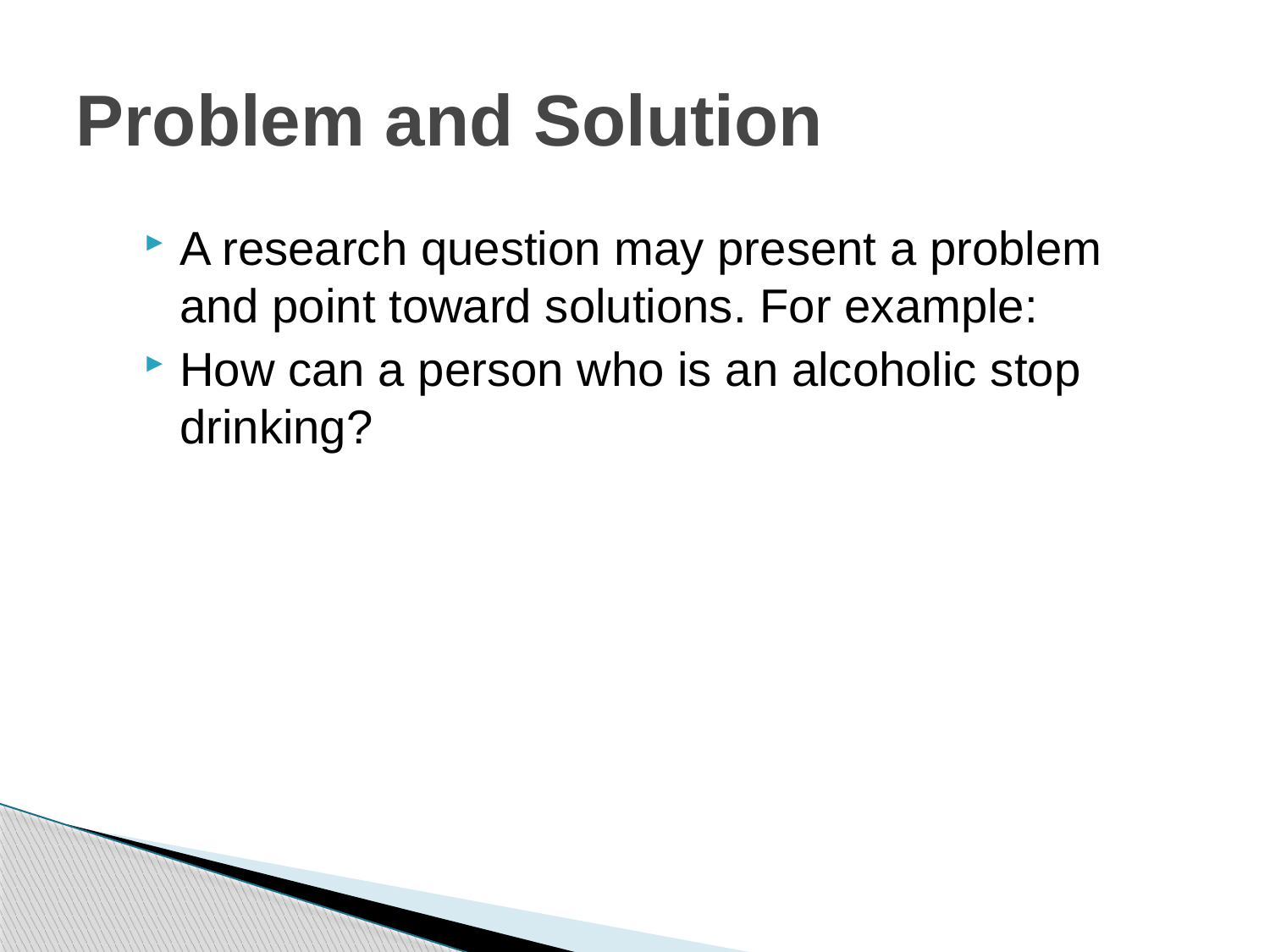

# Problem and Solution
A research question may present a problem and point toward solutions. For example:
How can a person who is an alcoholic stop drinking?